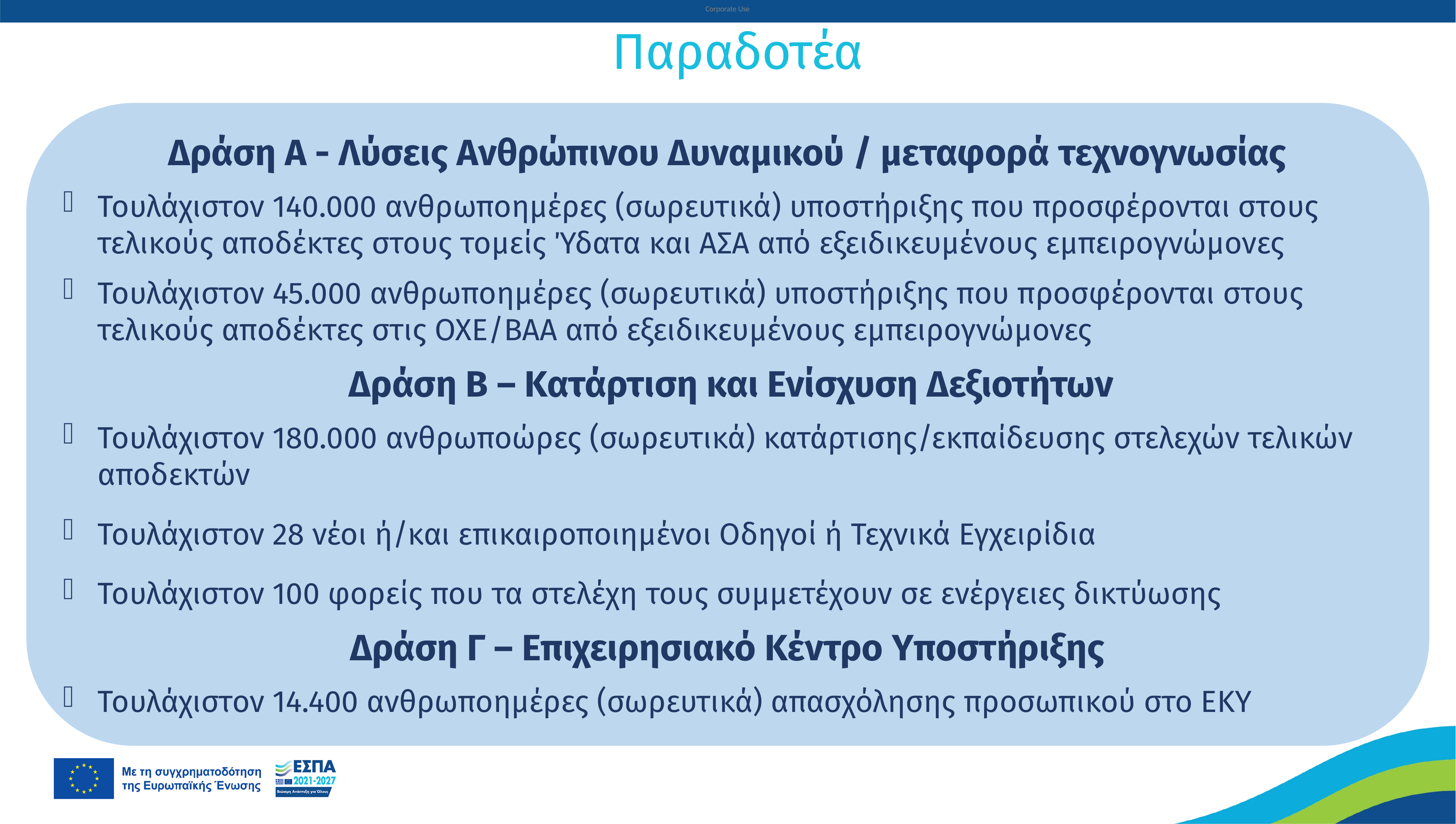

Παραδοτέα

Δράση Α - Λύσεις Ανθρώπινου Δυναμικού / μεταφορά τεχνογνωσίας
Τουλάχιστον 140.000 ανθρωποημέρες (σωρευτικά) υποστήριξης που προσφέρονται στους τελικούς αποδέκτες στους τομείς Ύδατα και ΑΣΑ από εξειδικευμένους εμπειρογνώμονες
Τουλάχιστον 45.000 ανθρωποημέρες (σωρευτικά) υποστήριξης που προσφέρονται στους τελικούς αποδέκτες στις ΟΧΕ/ΒΑΑ από εξειδικευμένους εμπειρογνώμονες
 Δράση Β – Κατάρτιση και Ενίσχυση Δεξιοτήτων
Τουλάχιστον 180.000 ανθρωποώρες (σωρευτικά) κατάρτισης/εκπαίδευσης στελεχών τελικών αποδεκτών
Τουλάχιστον 28 νέοι ή/και επικαιροποιημένοι Οδηγοί ή Τεχνικά Εγχειρίδια
Τουλάχιστον 100 φορείς που τα στελέχη τους συμμετέχουν σε ενέργειες δικτύωσης
Δράση Γ – Επιχειρησιακό Κέντρο Υποστήριξης
Τουλάχιστον 14.400 ανθρωποημέρες (σωρευτικά) απασχόλησης προσωπικού στο ΕΚΥ